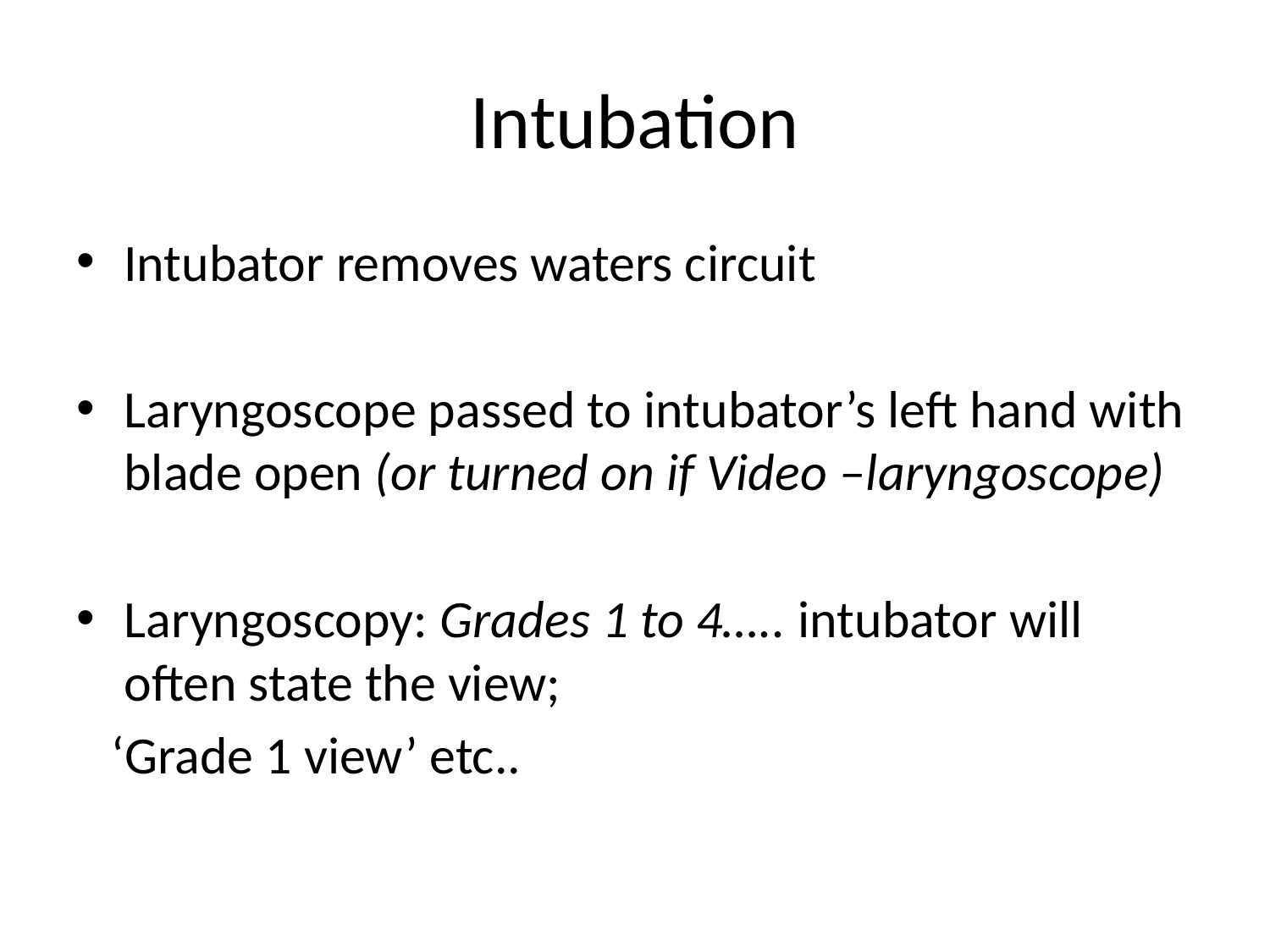

# Intubation
Intubator removes waters circuit

Laryngoscope passed to intubator’s left hand with blade open (or turned on if Video –laryngoscope)

Laryngoscopy: Grades 1 to 4….. intubator will often state the view;
   ‘Grade 1 view’ etc..